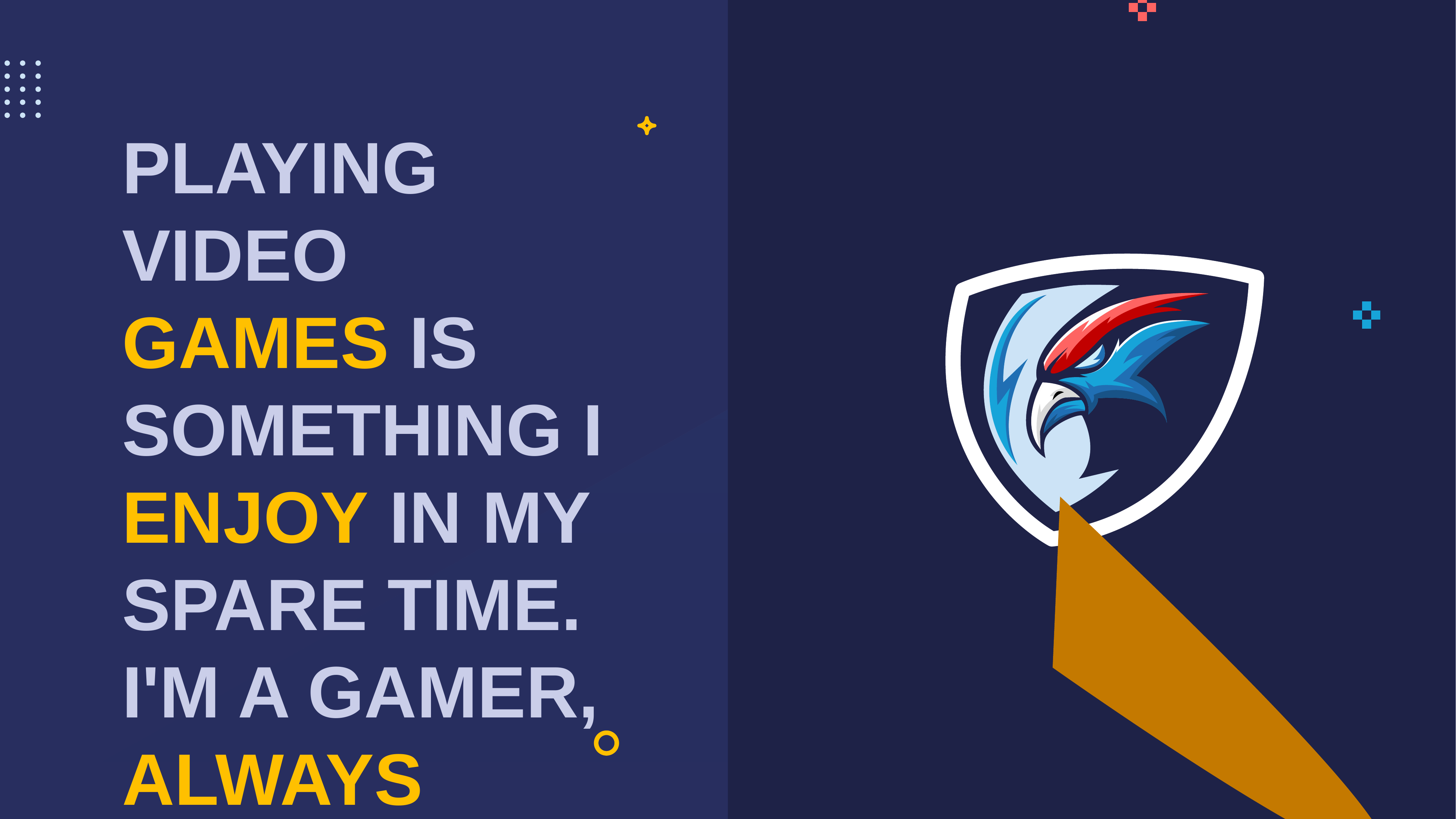

PLAYING VIDEO GAMES IS SOMETHING I ENJOY IN MY SPARE TIME. I'M A GAMER, ALWAYS HAVE BEEN.